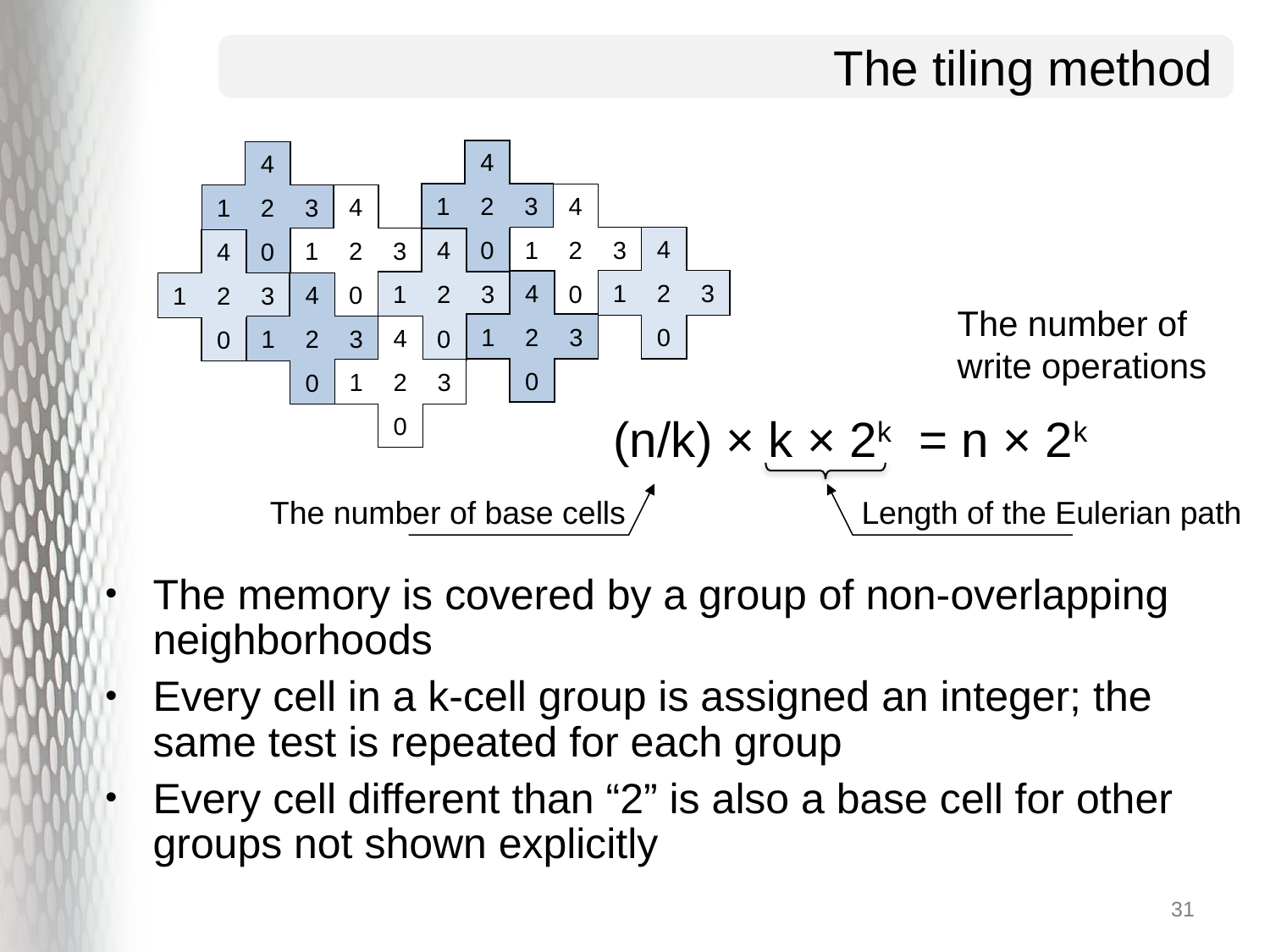

# The tiling method
4
1
2
3
0

4
1
2
3
0

4
1
2
3
0

4
1
2
3
0

4
1
2
3
0

4
1
2
3
0

4
1
2
3
0

4
1
2
3
0

4
1
2
3
0

4
1
2
3
0

The number of write operations
(n/k) × k × 2k  = n × 2k

The number of base cells
Length of the Eulerian path
The memory is covered by a group of non-overlapping neighborhoods
Every cell in a k-cell group is assigned an integer; the same test is repeated for each group
Every cell different than “2” is also a base cell for other groups not shown explicitly